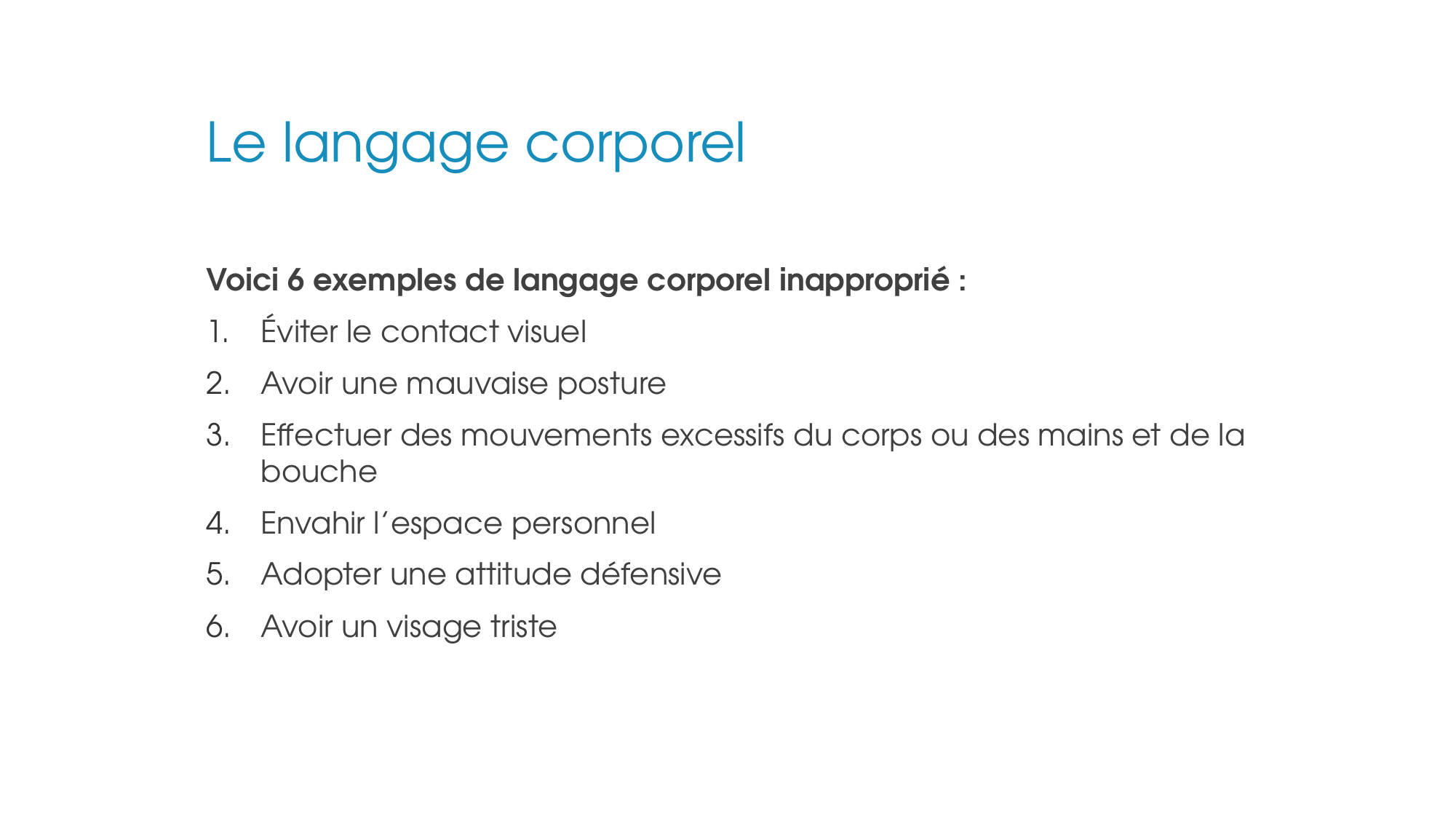

# Le langage corporel
Voici 6 exemples de langage corporel inapproprié :
Éviter le contact visuel
Avoir une mauvaise posture
Effectuer des mouvements excessifs du corps ou des mains et de la bouche
Envahir l’espace personnel
Adopter une attitude défensive
Avoir un visage triste